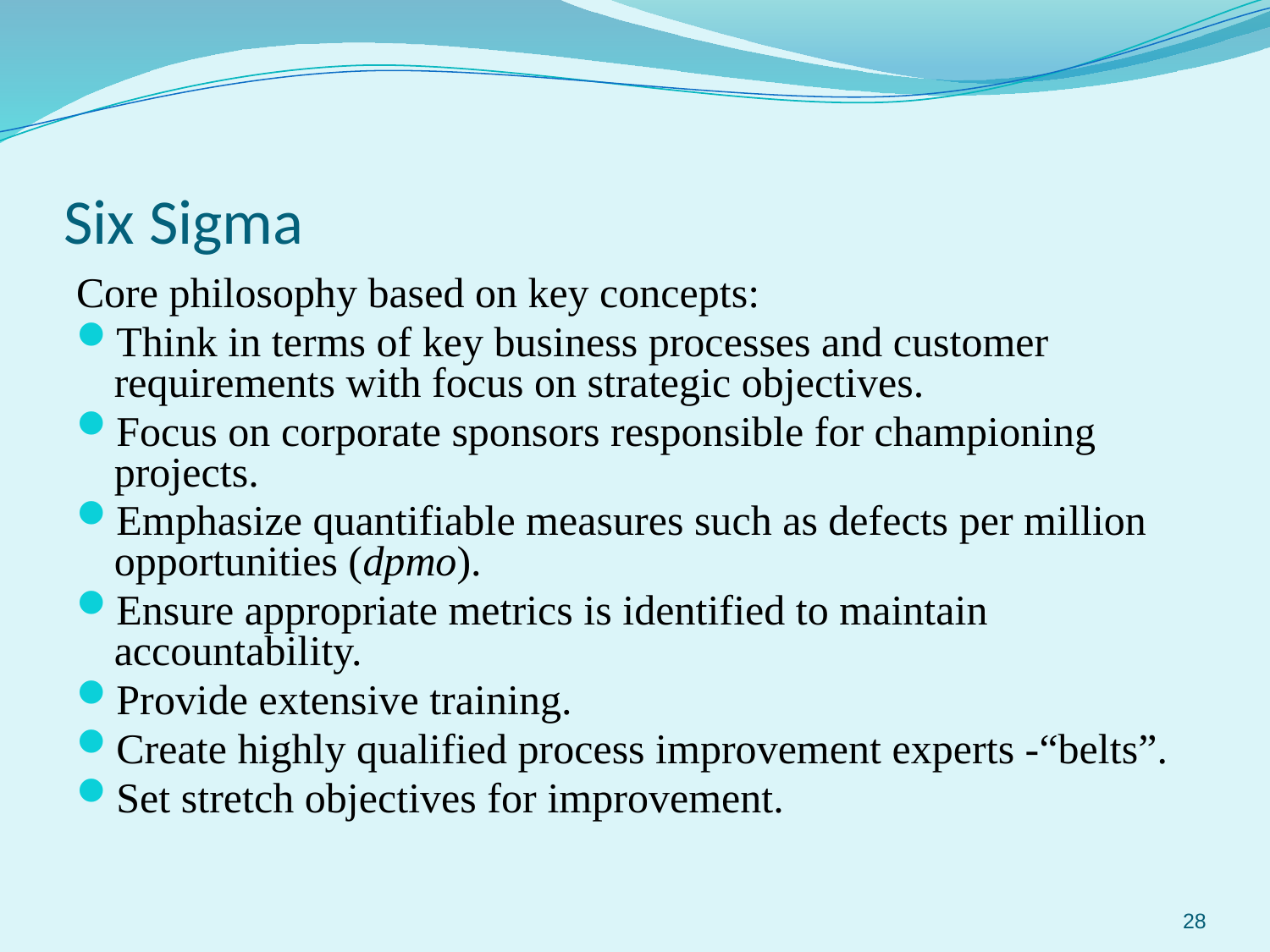

# Six Sigma
Core philosophy based on key concepts:
Think in terms of key business processes and customer requirements with focus on strategic objectives.
Focus on corporate sponsors responsible for championing projects.
Emphasize quantifiable measures such as defects per million opportunities (dpmo).
Ensure appropriate metrics is identified to maintain accountability.
Provide extensive training.
Create highly qualified process improvement experts -“belts”.
Set stretch objectives for improvement.
28